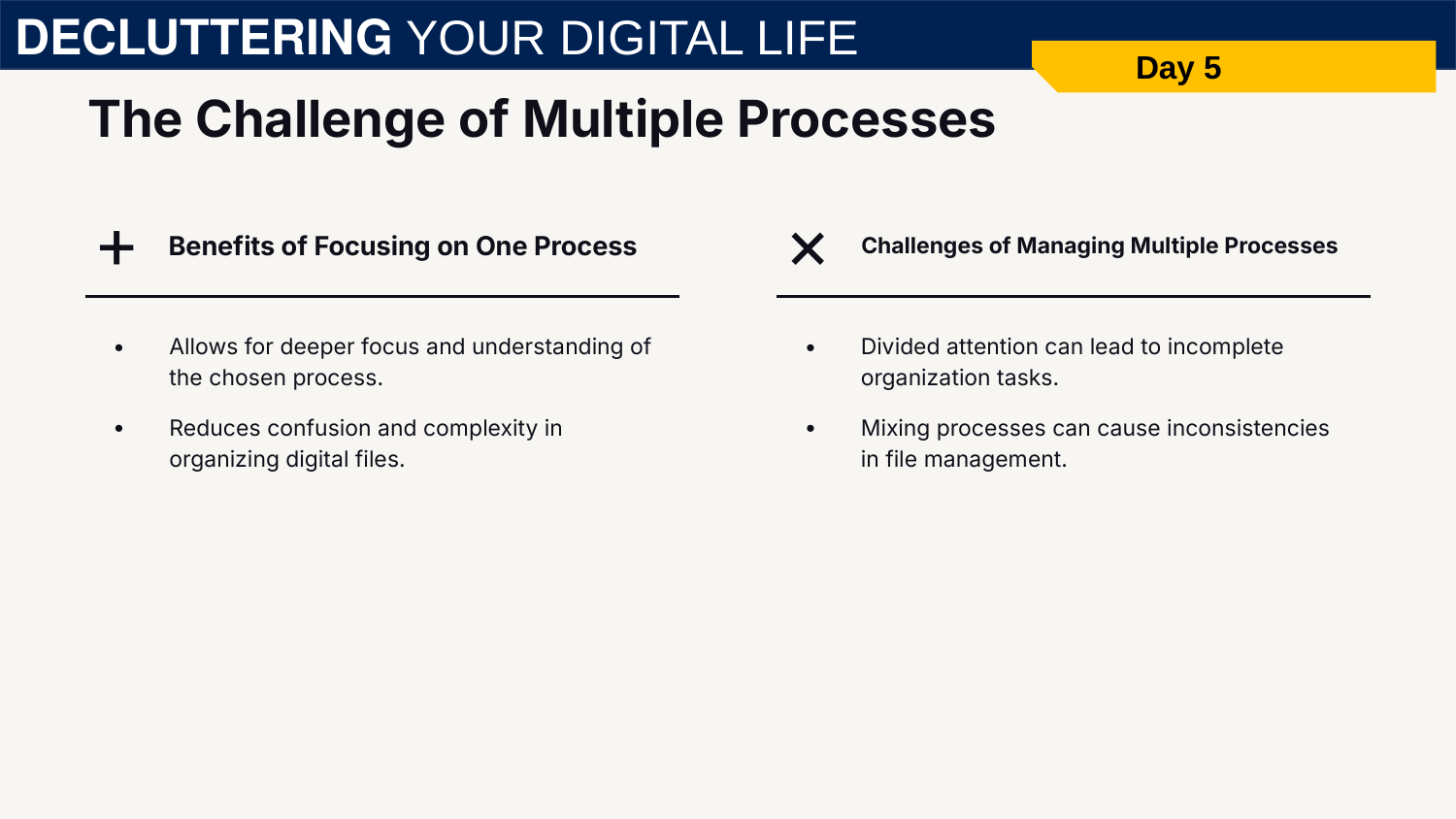

DECLUTTERING YOUR DIGITAL LIFE
Day 5

# The Challenge of Multiple Processes
+
Benefits of Focusing on One Process
×
Challenges of Managing Multiple Processes
Allows for deeper focus and understanding of the chosen process.
Reduces confusion and complexity in organizing digital files.
Divided attention can lead to incomplete organization tasks.
Mixing processes can cause inconsistencies in file management.